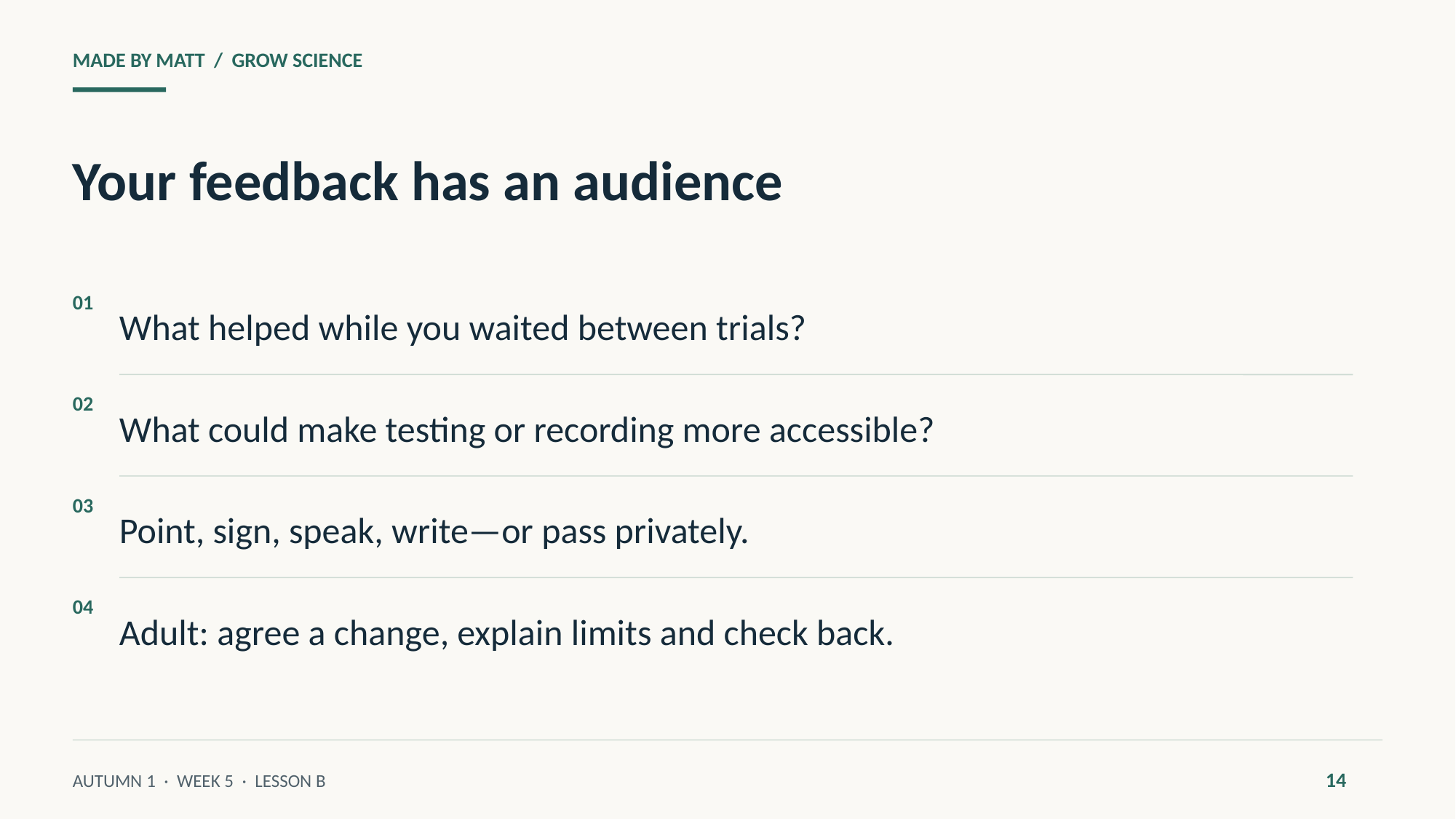

MADE BY MATT  /  GROW SCIENCE

Your feedback has an audience
What helped while you waited between trials?
01

What could make testing or recording more accessible?
02

Point, sign, speak, write—or pass privately.
03

Adult: agree a change, explain limits and check back.
04

14
AUTUMN 1  ·  WEEK 5  ·  LESSON B